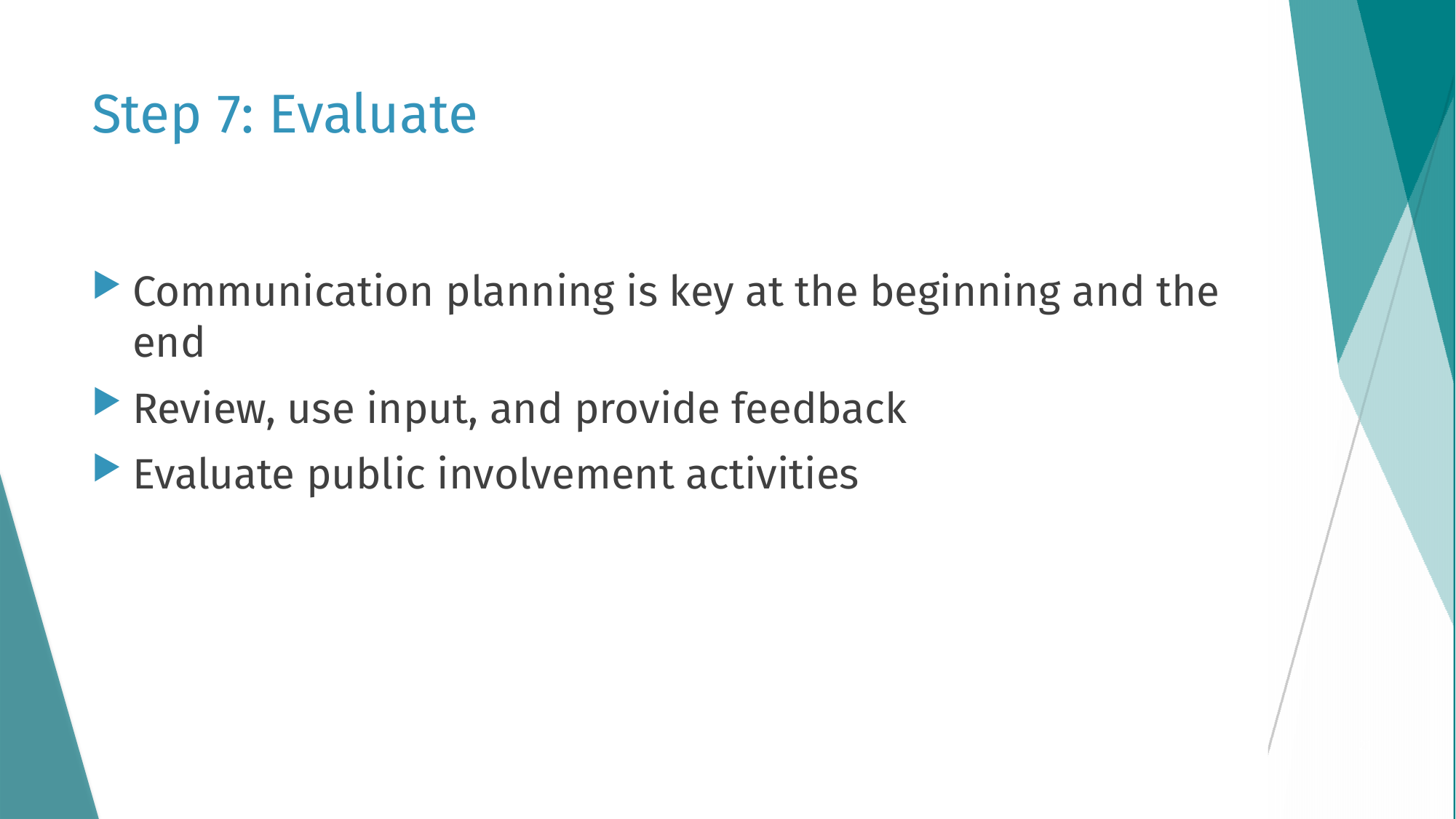

# Step 7: Evaluate
Communication planning is key at the beginning and the end
Review, use input, and provide feedback
Evaluate public involvement activities

21